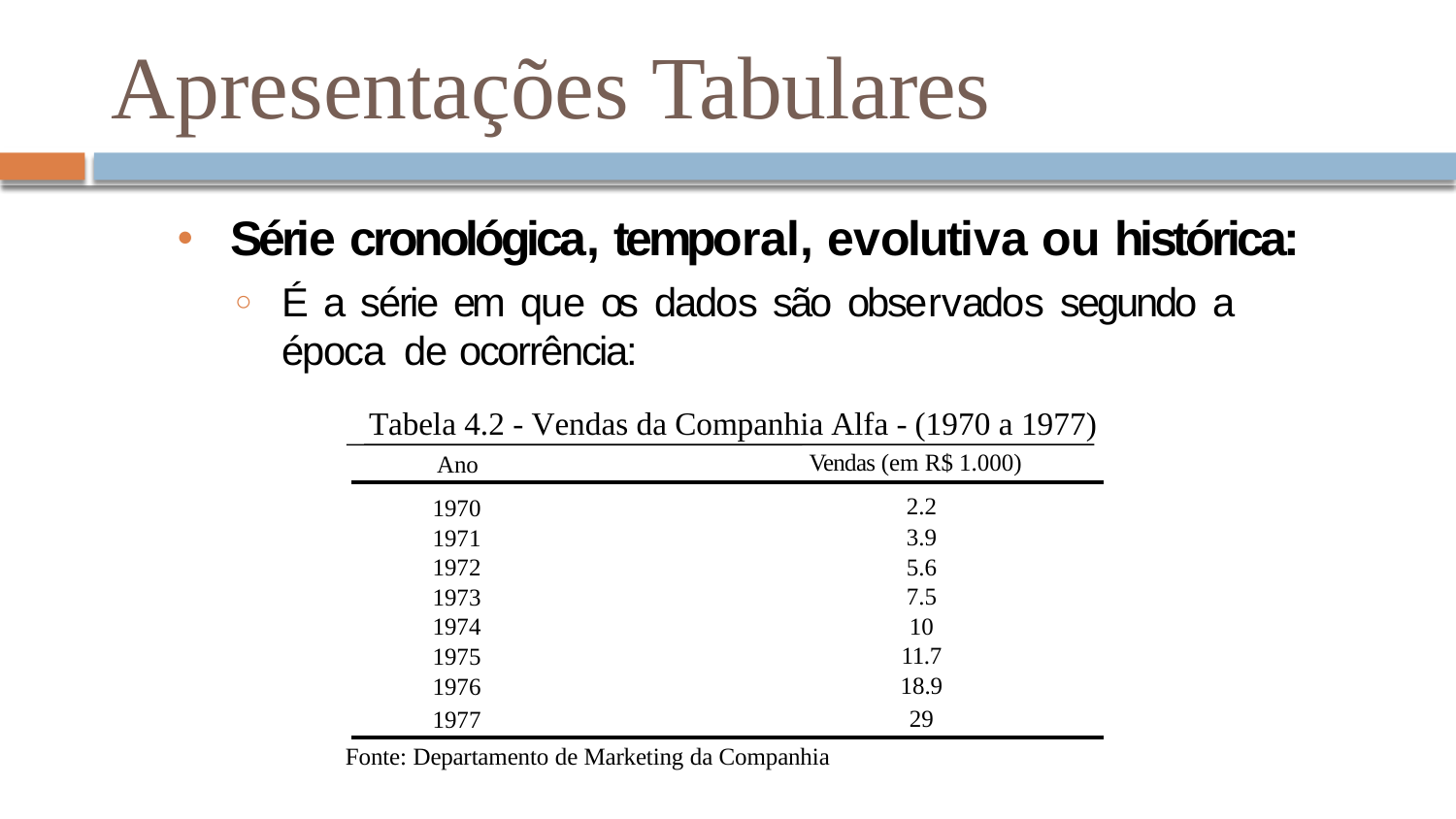

# Apresentações Tabulares
Série cronológica, temporal, evolutiva ou histórica:
É a série em que os dados são observados segundo a época  de ocorrência:
Tabela 4.2 - Vendas da Companhia Alfa - (1970 a 1977)

Vendas (em R$ 1.000)
Ano
| 1970 | 2.2 |
| --- | --- |
| 1971 | 3.9 |
| 1972 | 5.6 |
| 1973 | 7.5 |
| 1974 | 10 |
| 1975 | 11.7 |
| 1976 | 18.9 |
| 1977 | 29 |
Fonte: Departamento de Marketing da Companhia